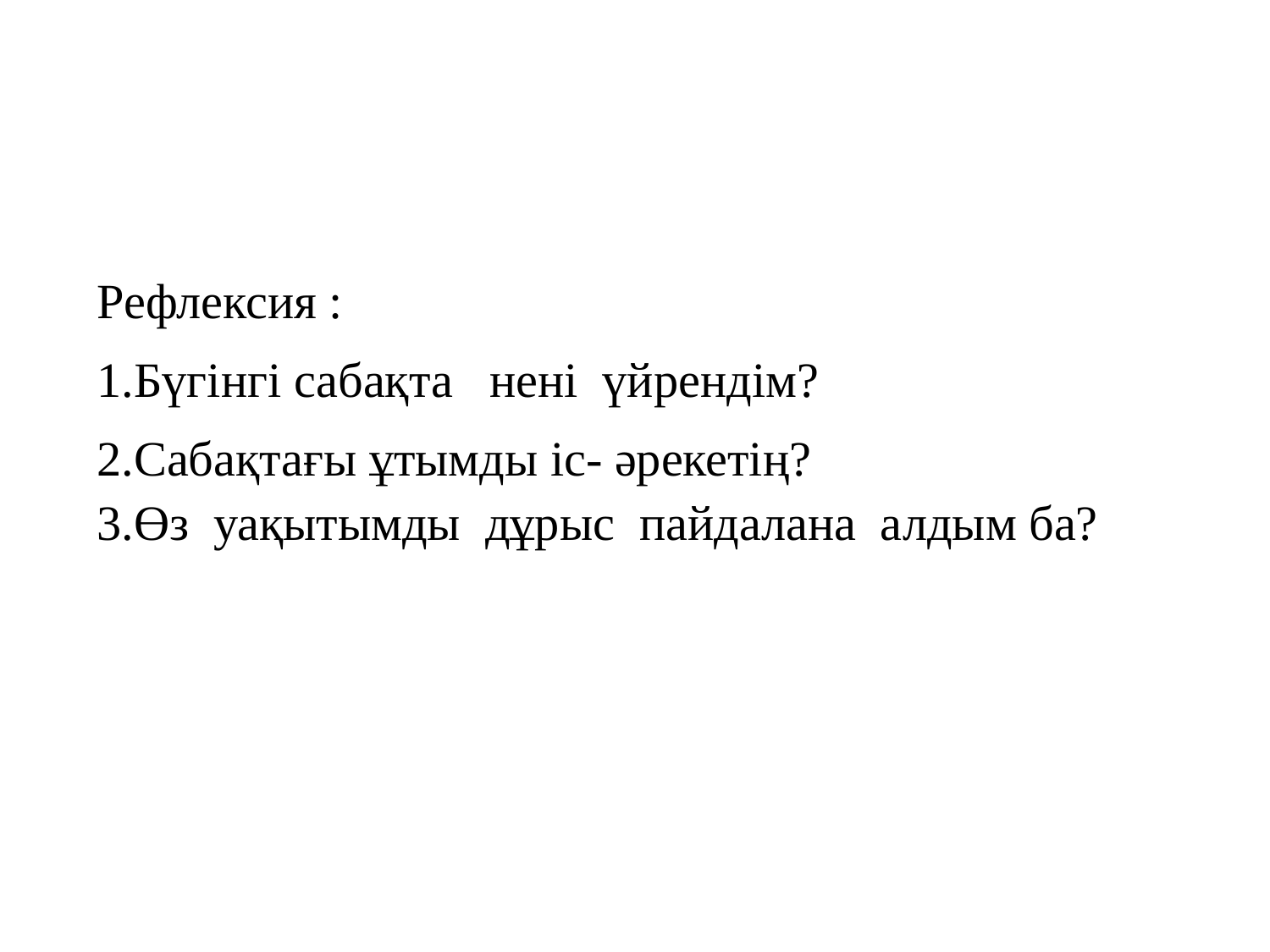

Рефлексия :
1.Бүгінгі сабақта   нені  үйрендім?
2.Сабақтағы ұтымды іс- әрекетің?
3.Өз  уақытымды  дұрыс  пайдалана  алдым ба?